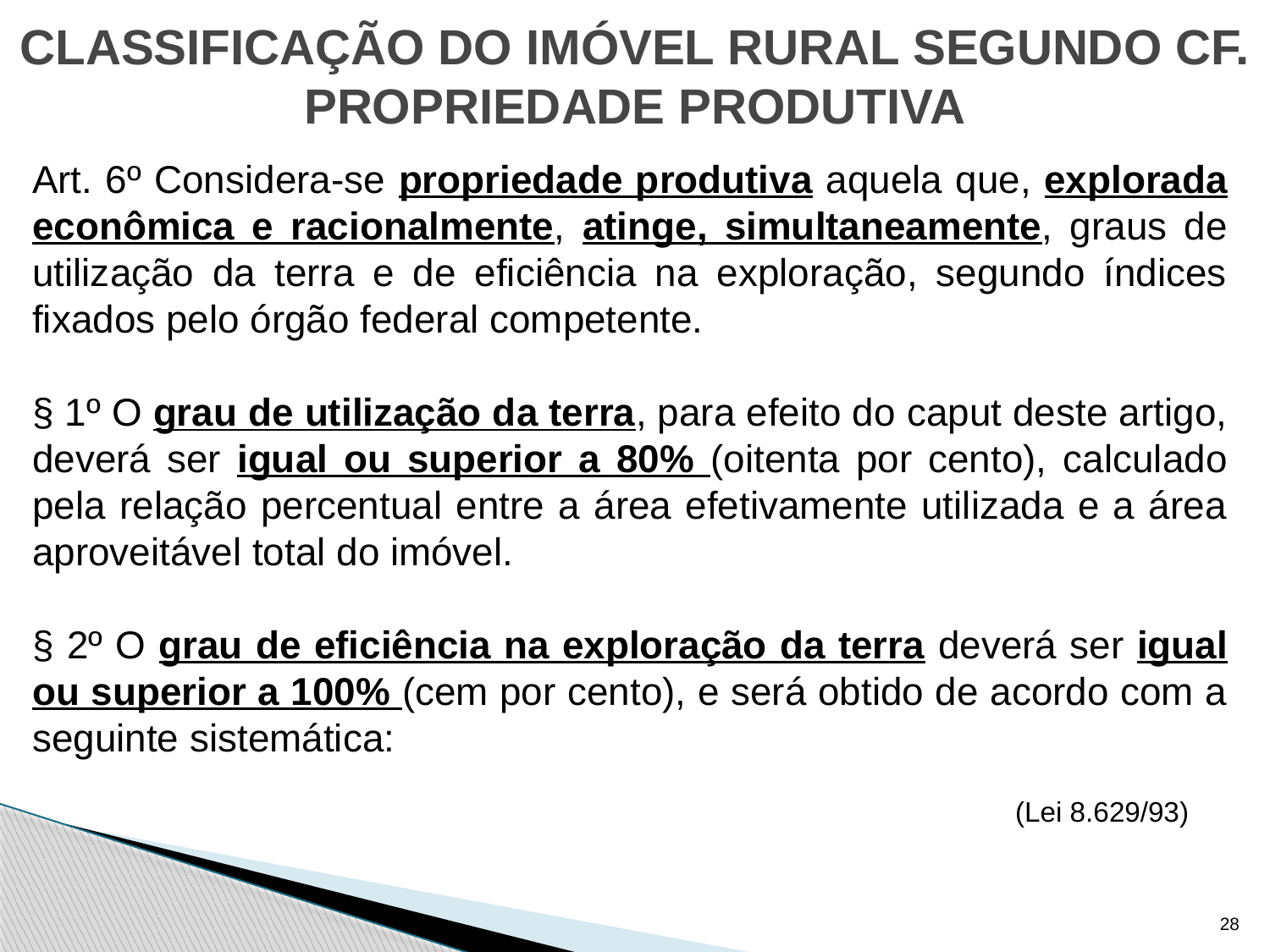

CLASSIFICAÇÃO DO IMÓVEL RURAL SEGUNDO CF.
PROPRIEDADE PRODUTIVA
Art. 6º Considera-se propriedade produtiva aquela que, explorada econômica e racionalmente, atinge, simultaneamente, graus de utilização da terra e de eficiência na exploração, segundo índices fixados pelo órgão federal competente.

§ 1º O grau de utilização da terra, para efeito do caput deste artigo, deverá ser igual ou superior a 80% (oitenta por cento), calculado pela relação percentual entre a área efetivamente utilizada e a área aproveitável total do imóvel.

§ 2º O grau de eficiência na exploração da terra deverá ser igual ou superior a 100% (cem por cento), e será obtido de acordo com a seguinte sistemática:

							            (Lei 8.629/93)
28